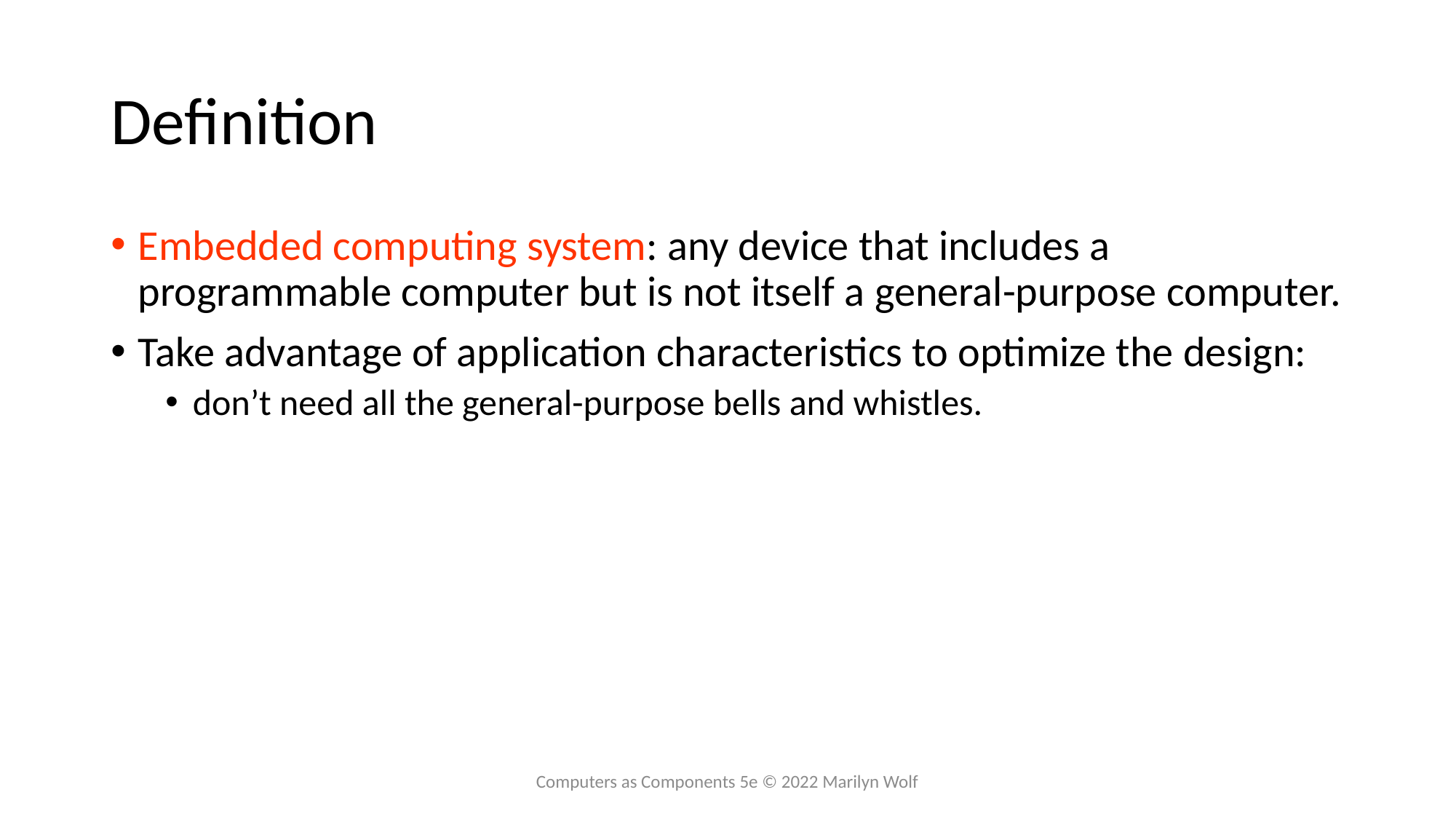

# Definition
Embedded computing system: any device that includes a programmable computer but is not itself a general-purpose computer.
Take advantage of application characteristics to optimize the design:
don’t need all the general-purpose bells and whistles.
Computers as Components 5e © 2022 Marilyn Wolf